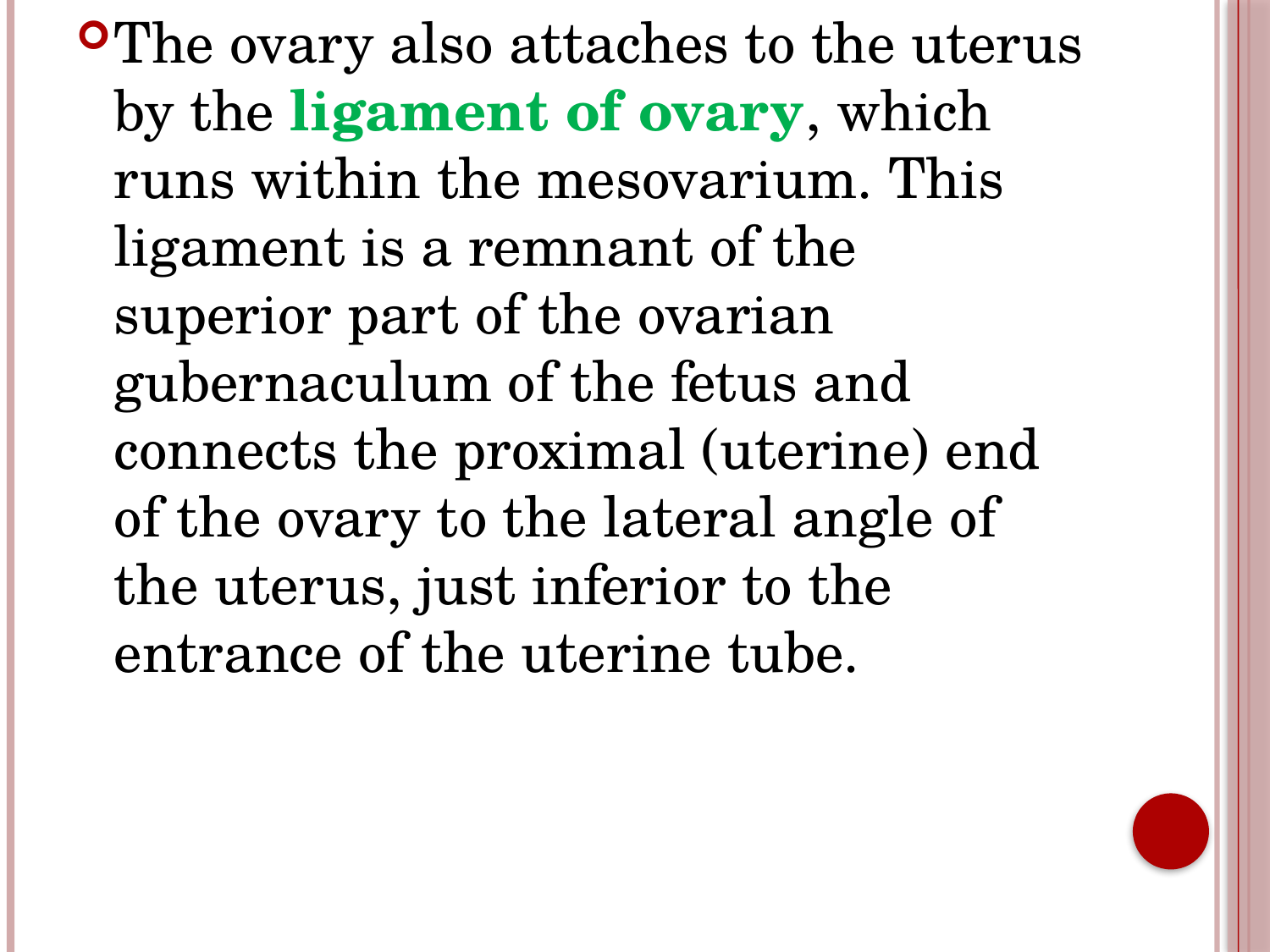

The ovary also attaches to the uterus by the ligament of ovary, which runs within the mesovarium. This ligament is a remnant of the superior part of the ovarian gubernaculum of the fetus and connects the proximal (uterine) end of the ovary to the lateral angle of the uterus, just inferior to the entrance of the uterine tube.